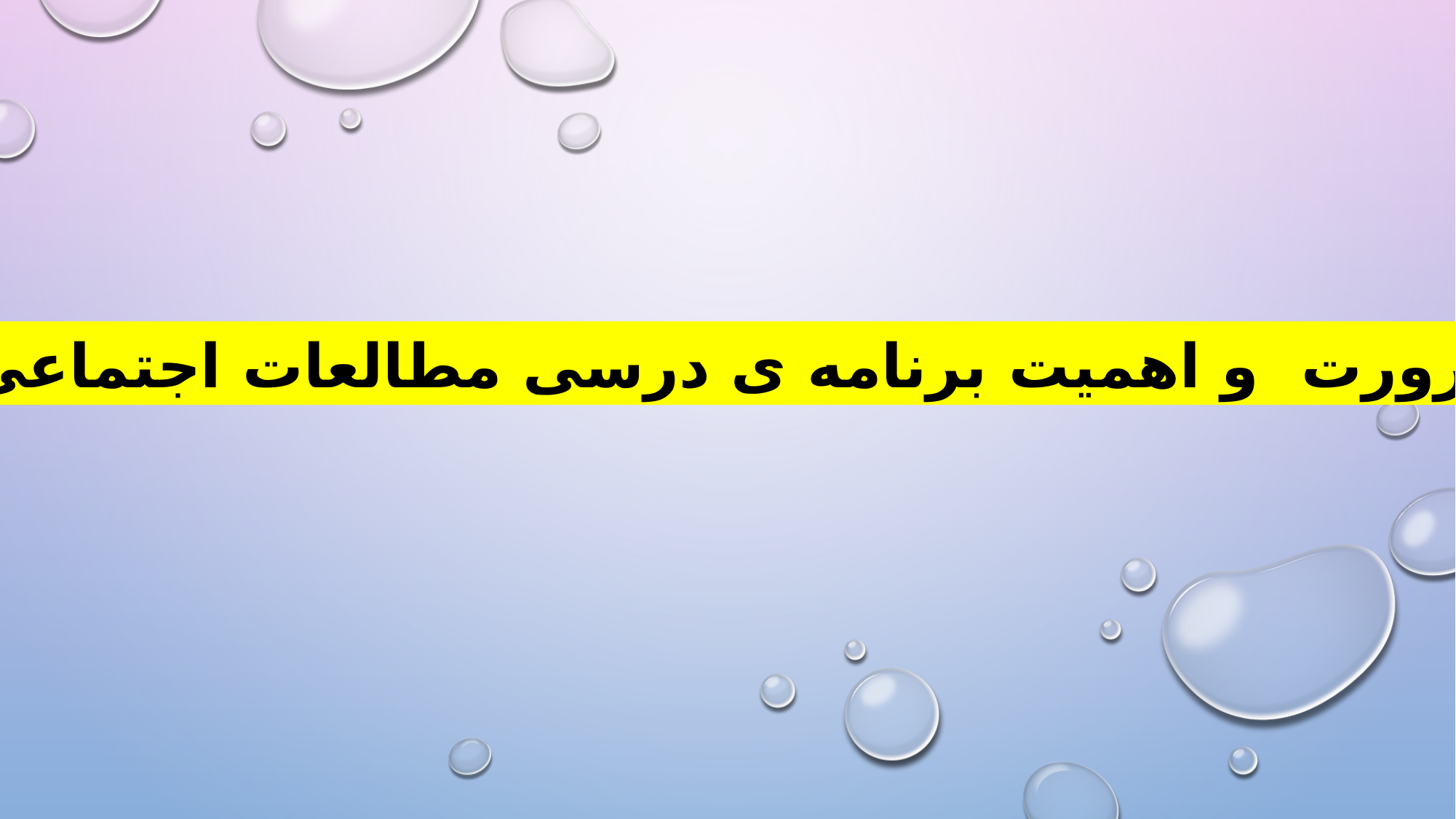

ضرورت  و اهميت برنامه ی درسی مطالعات اجتماعی